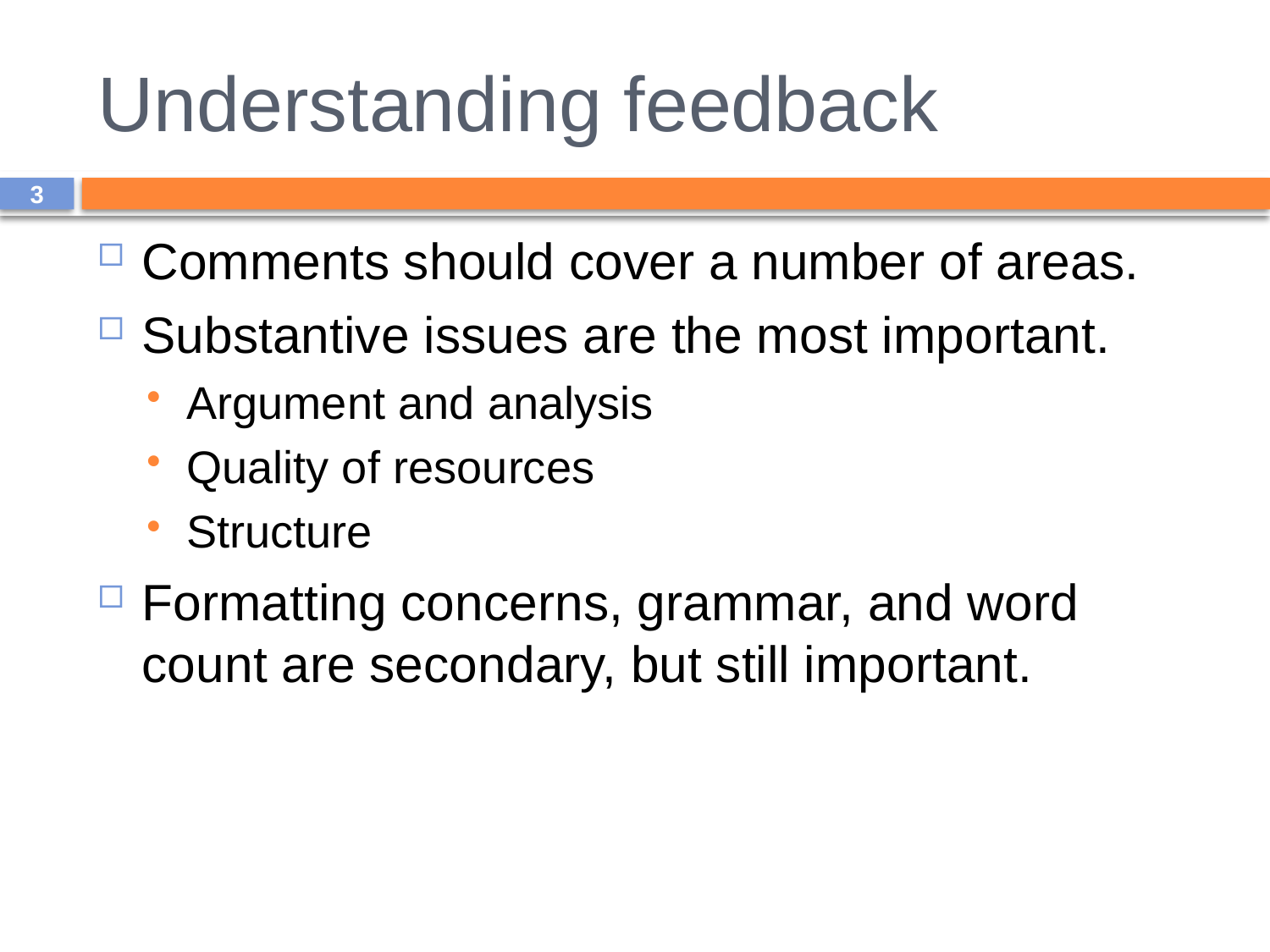

# Understanding feedback
3
Comments should cover a number of areas.
Substantive issues are the most important.
Argument and analysis
Quality of resources
Structure
Formatting concerns, grammar, and word count are secondary, but still important.